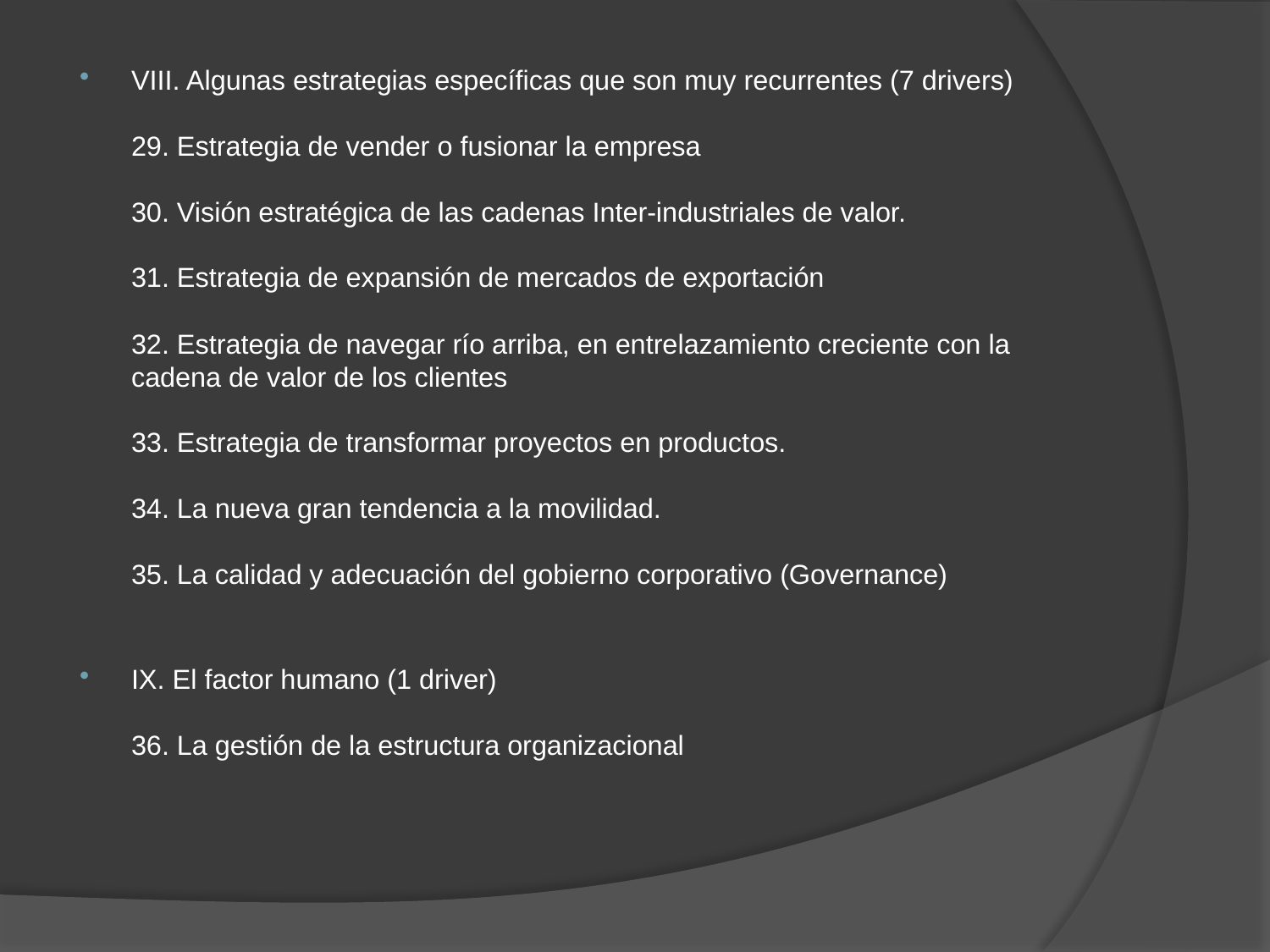

VIII. Algunas estrategias específicas que son muy recurrentes (7 drivers) 
29. Estrategia de vender o fusionar la empresa 
30. Visión estratégica de las cadenas Inter-industriales de valor. 
31. Estrategia de expansión de mercados de exportación 
32. Estrategia de navegar río arriba, en entrelazamiento creciente con la cadena de valor de los clientes 
33. Estrategia de transformar proyectos en productos. 
34. La nueva gran tendencia a la movilidad. 
35. La calidad y adecuación del gobierno corporativo (Governance)
IX. El factor humano (1 driver) 
36. La gestión de la estructura organizacional